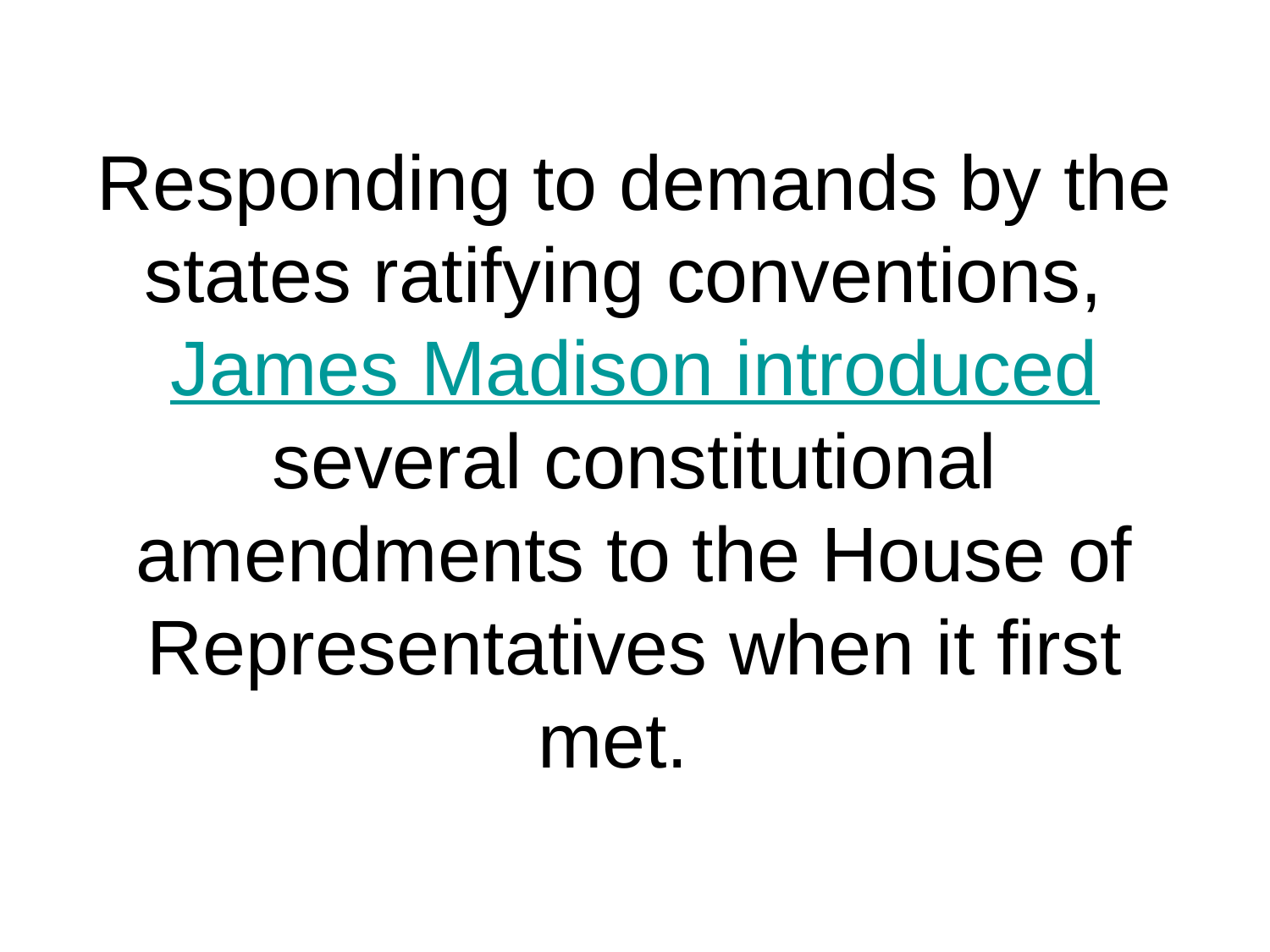

# Responding to demands by the states ratifying conventions, James Madison introduced several constitutional amendments to the House of Representatives when it first met.